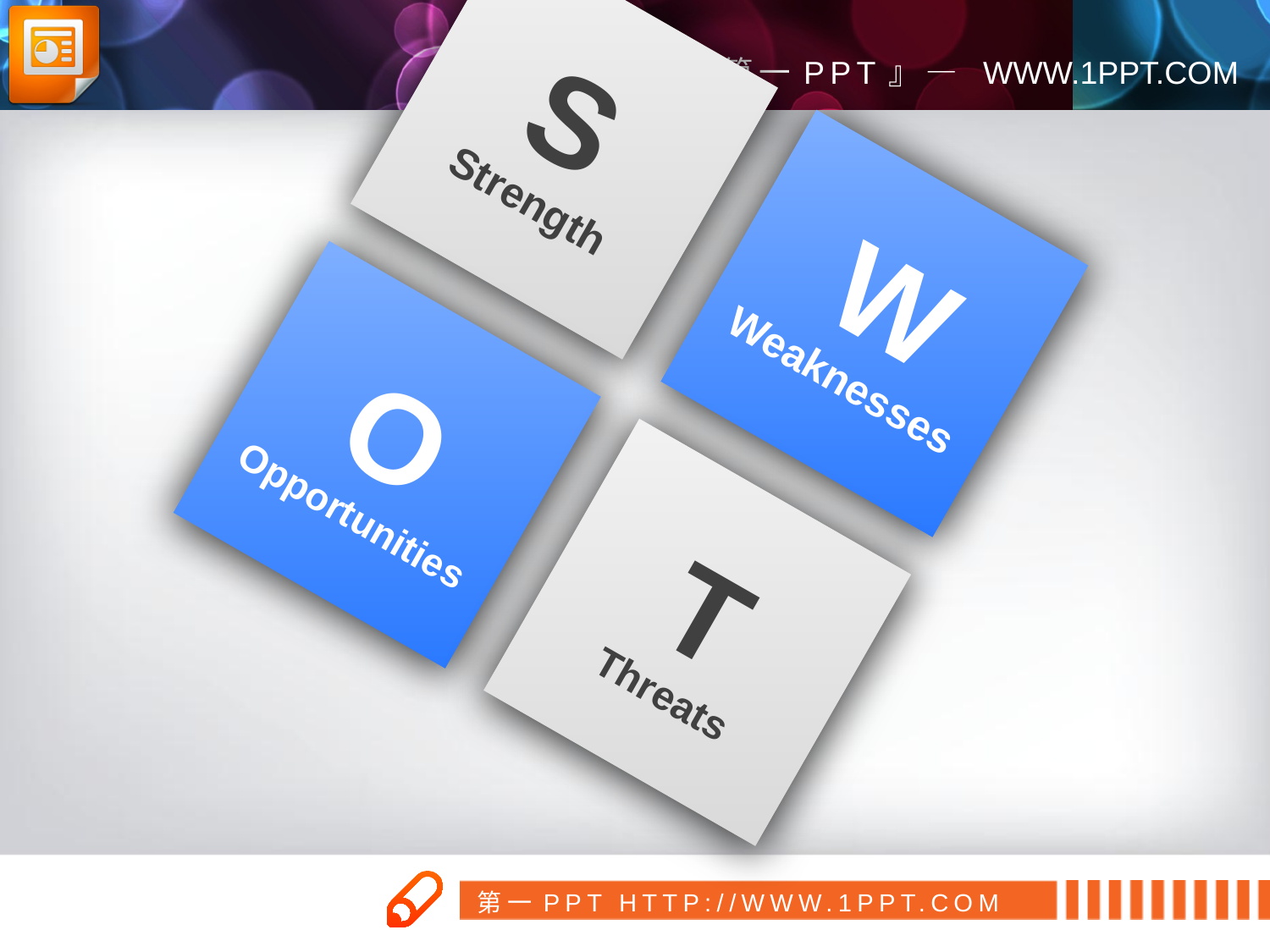

S
Strength
W
Weaknesses

O
Opportunities
T
Threats